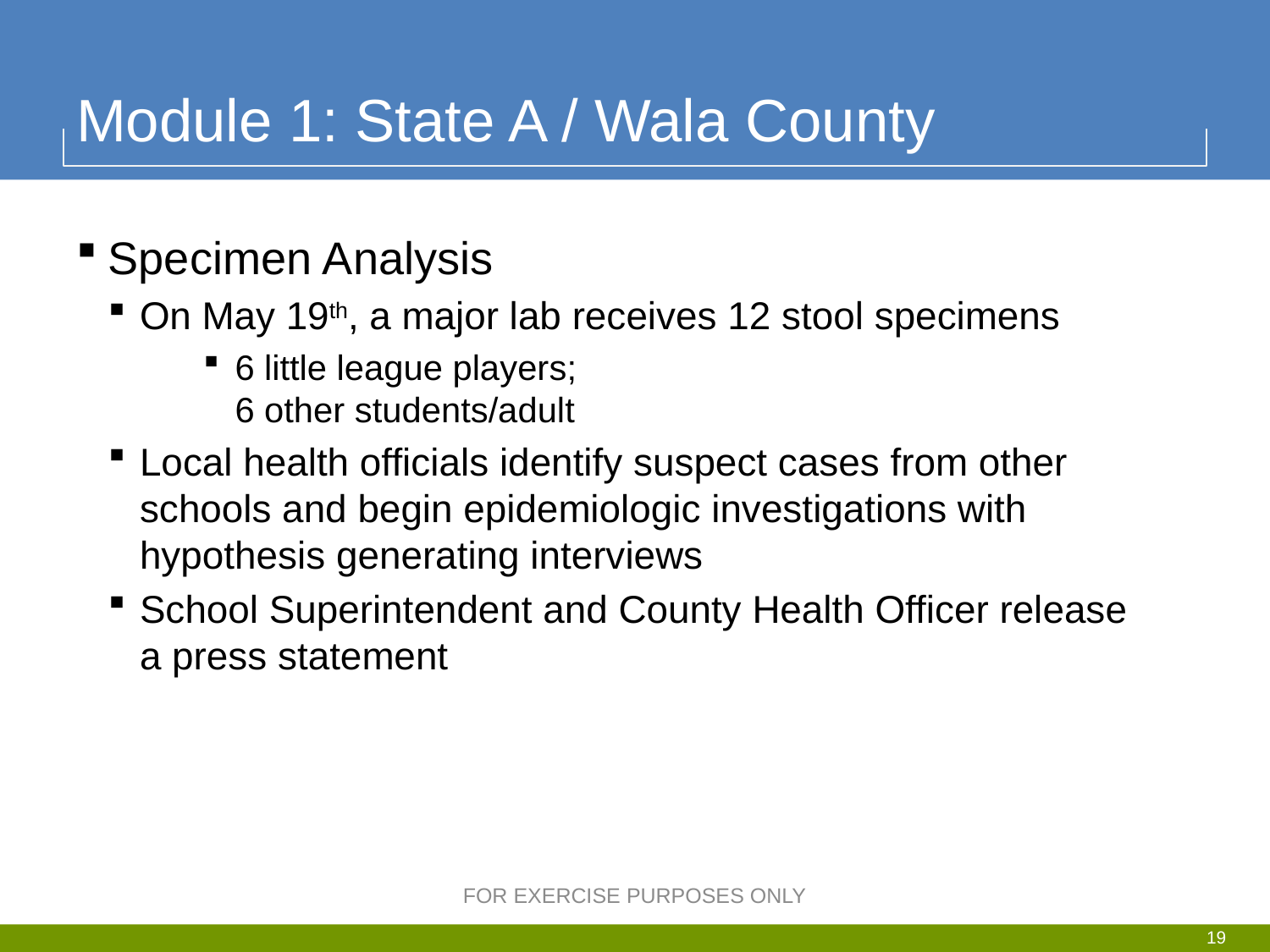

# Module 1: State A / Wala County
Specimen Analysis
On May 19th, a major lab receives 12 stool specimens
6 little league players;
6 other students/adult
Local health officials identify suspect cases from other schools and begin epidemiologic investigations with hypothesis generating interviews
School Superintendent and County Health Officer release a press statement

FOR EXERCISE PURPOSES ONLY